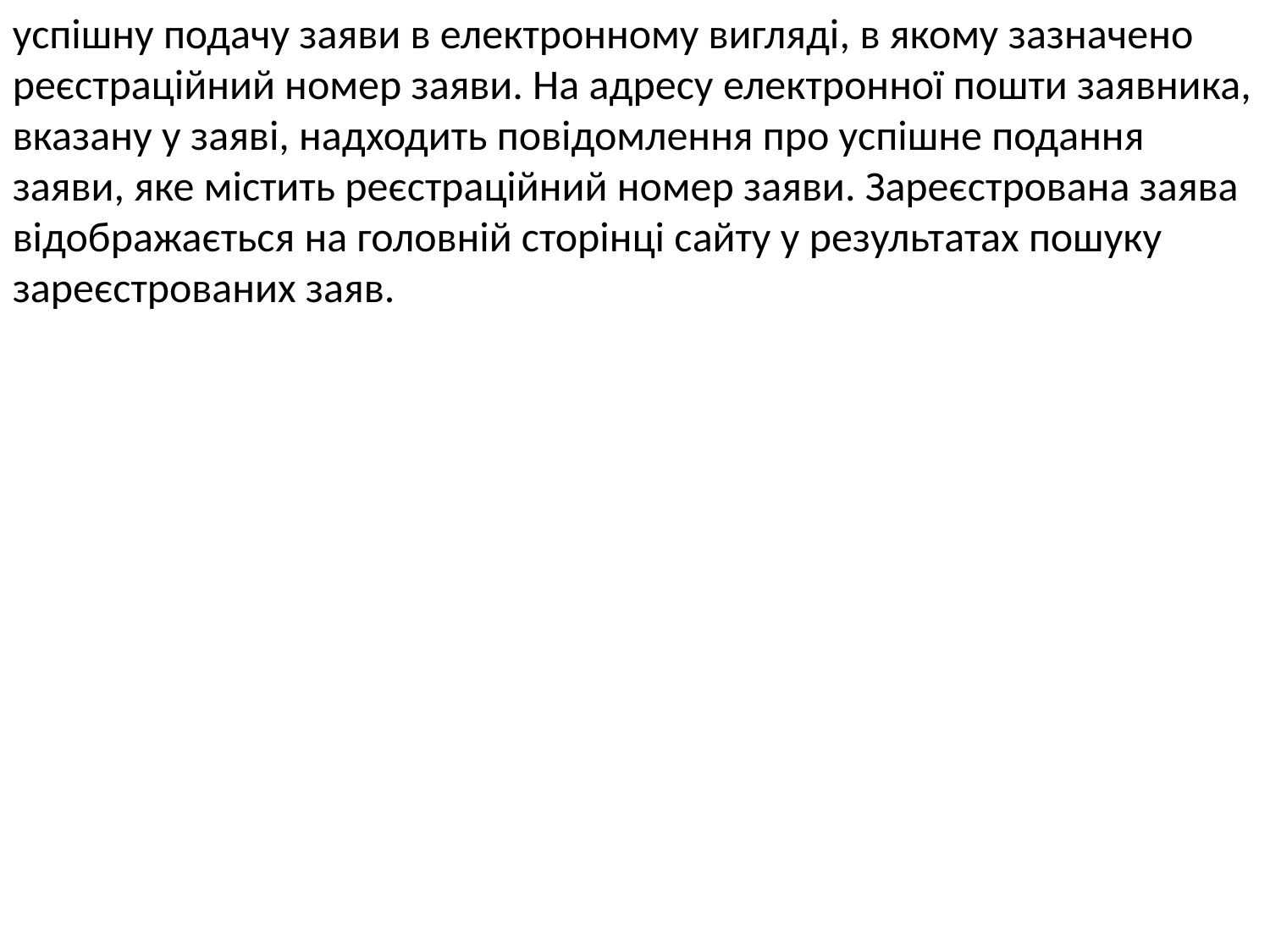

успішну подачу заяви в електронному вигляді, в якому зазначено реєстраційний номер заяви. На адресу електронної пошти заявника, вказану у заяві, надходить повідомлення про успішне подання заяви, яке містить реєстраційний номер заяви. Зареєстрована заява відображається на головній сторінці сайту у результатах пошуку зареєстрованих заяв.